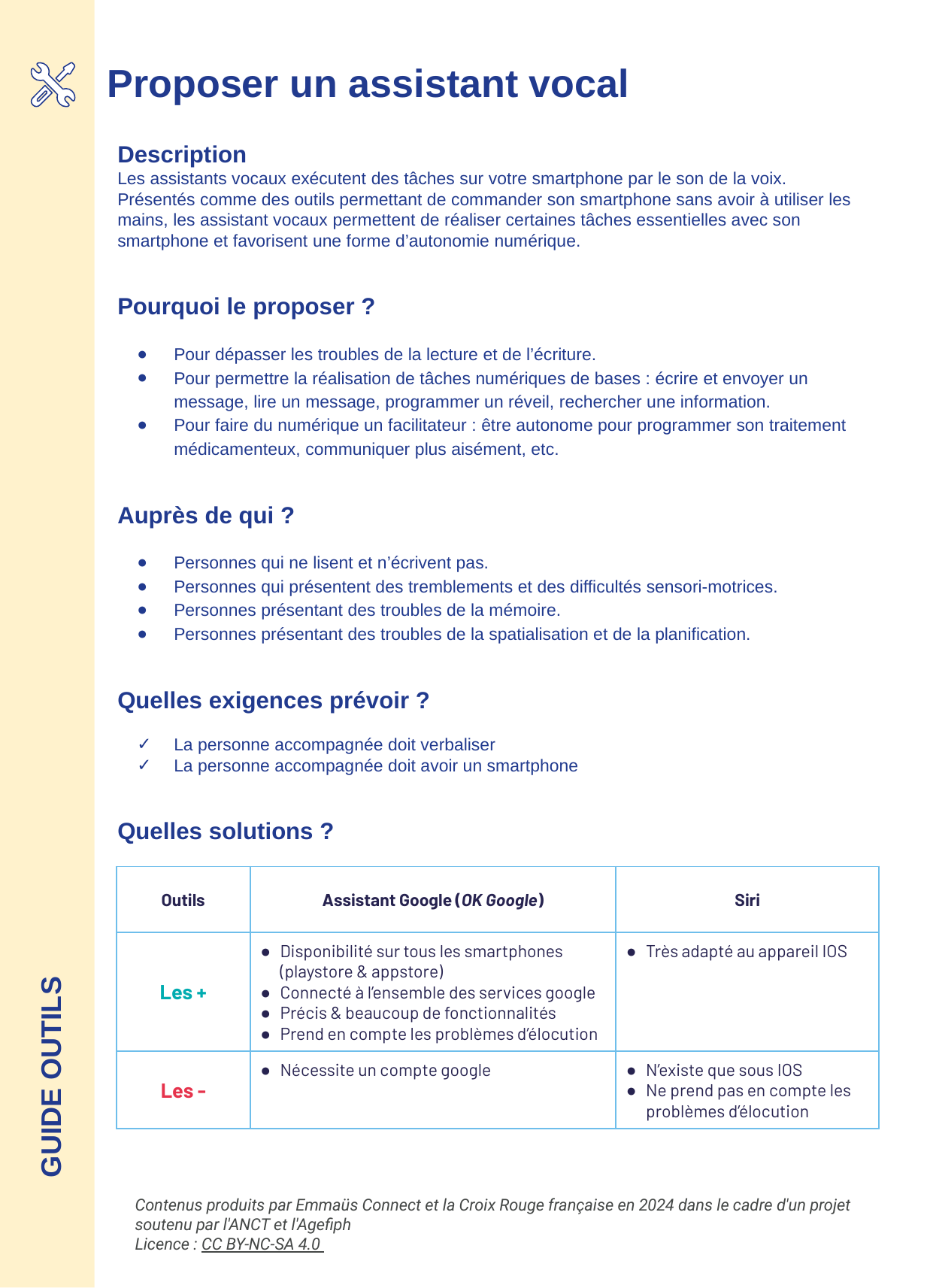

Proposer un assistant vocal

Description
Les assistants vocaux exécutent des tâches sur votre smartphone par le son de la voix.  Présentés comme des outils permettant de commander son smartphone sans avoir à utiliser les mains, les assistant vocaux permettent de réaliser certaines tâches essentielles avec son smartphone et favorisent une forme d’autonomie numérique.

Pourquoi le proposer ?

Pour dépasser les troubles de la lecture et de l’écriture.
Pour permettre la réalisation de tâches numériques de bases : écrire et envoyer un message, lire un message, programmer un réveil, rechercher une information.
Pour faire du numérique un facilitateur : être autonome pour programmer son traitement médicamenteux, communiquer plus aisément, etc.

Auprès de qui ?

Personnes qui ne lisent et n’écrivent pas.
Personnes qui présentent des tremblements et des difficultés sensori-motrices.
Personnes présentant des troubles de la mémoire.
Personnes présentant des troubles de la spatialisation et de la planification.

Quelles exigences prévoir ?

La personne accompagnée doit verbaliser
La personne accompagnée doit avoir un smartphone

Quelles solutions ?
| Outils | Assistant Google (OK Google) | Siri |
| --- | --- | --- |
| Les + | Disponibilité sur tous les smartphones (playstore & appstore) Connecté à l’ensemble des services google Précis & beaucoup de fonctionnalités Prend en compte les problèmes d’élocution | Très adapté au appareil IOS |
| Les - | Nécessite un compte google | N’existe que sous IOS Ne prend pas en compte les problèmes d’élocution |
GUIDE OUTILS
Contenus produits par Emmaüs Connect et la Croix Rouge française en 2024 dans le cadre d'un projet soutenu par l'ANCT et l'Agefiph
Licence : CC BY-NC-SA 4.0